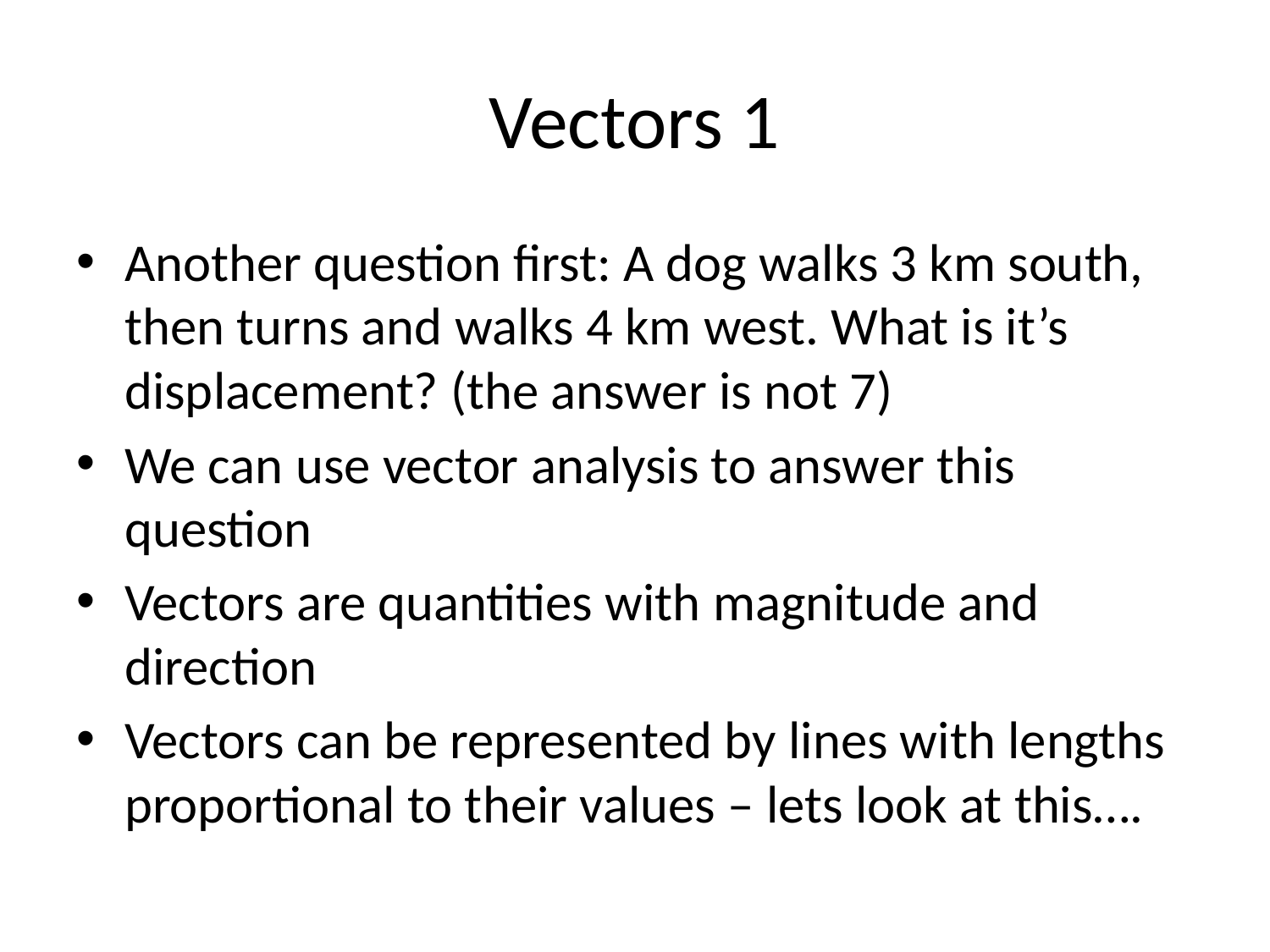

# Vectors 1
Another question first: A dog walks 3 km south, then turns and walks 4 km west. What is it’s displacement? (the answer is not 7)
We can use vector analysis to answer this question
Vectors are quantities with magnitude and direction
Vectors can be represented by lines with lengths proportional to their values – lets look at this….